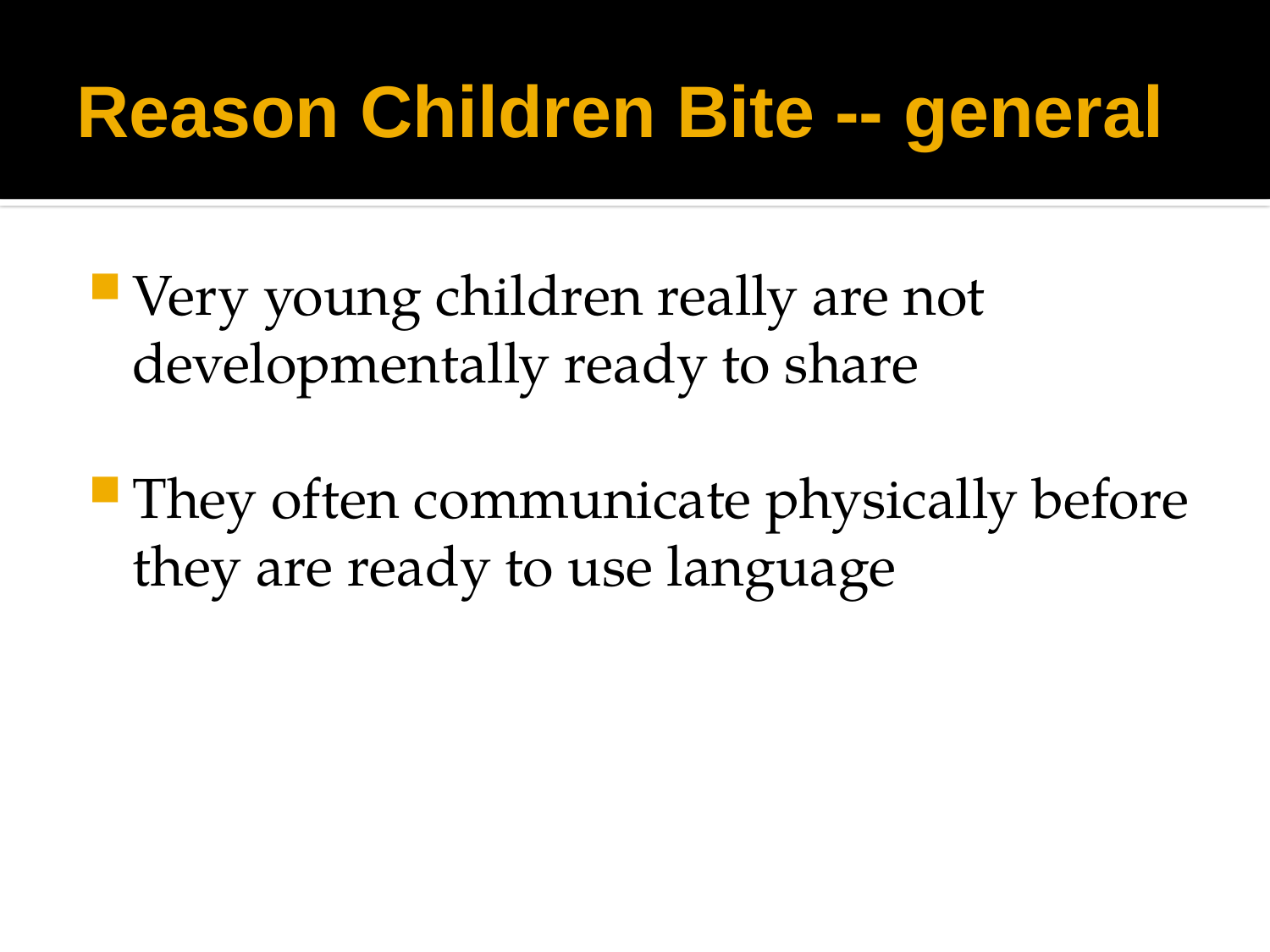

# Reason Children Bite -- general
Very young children really are not developmentally ready to share

They often communicate physically before they are ready to use language